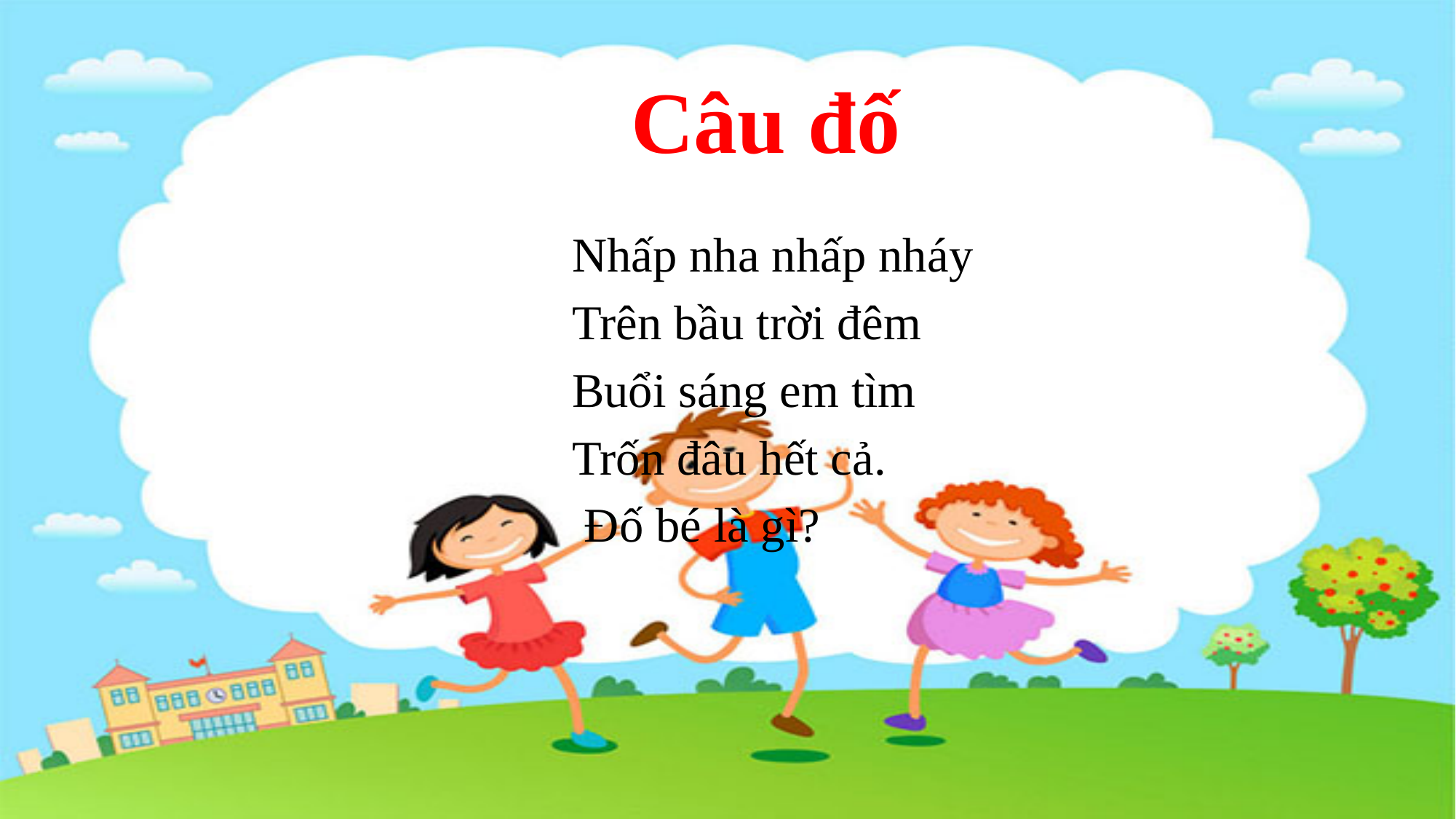

# Câu đố
Nhấp nha nhấp nháy
Trên bầu trời đêm
Buổi sáng em tìm
Trốn đâu hết cả.
 Đố bé là gì?